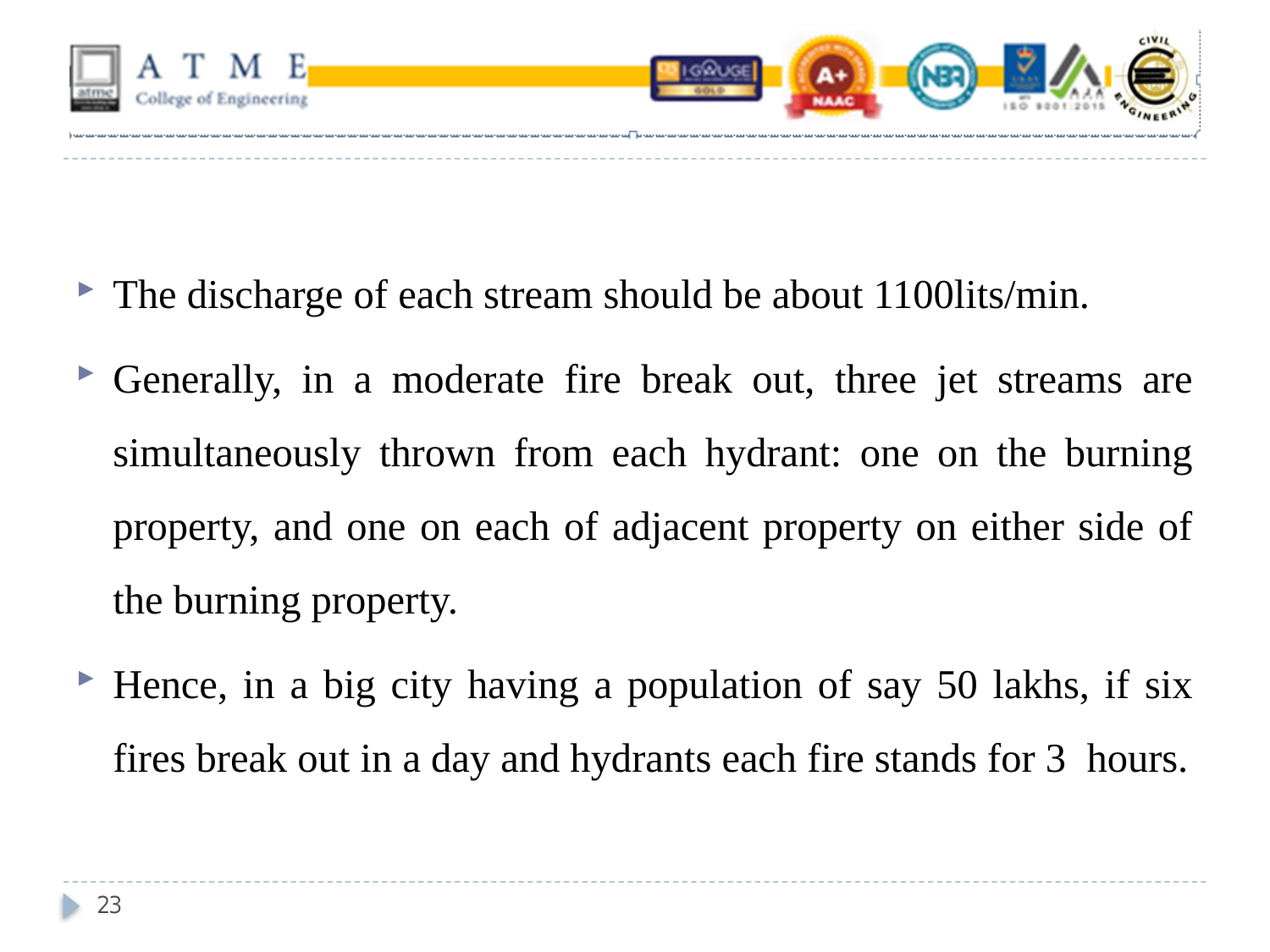

The discharge of each stream should be about 1100lits/min.
Generally, in a moderate fire break out, three jet streams are simultaneously thrown from each hydrant: one on the burning property, and one on each of adjacent property on either side of the burning property.
Hence, in a big city having a population of say 50 lakhs, if six fires break out in a day and hydrants each fire stands for 3  hours.
23